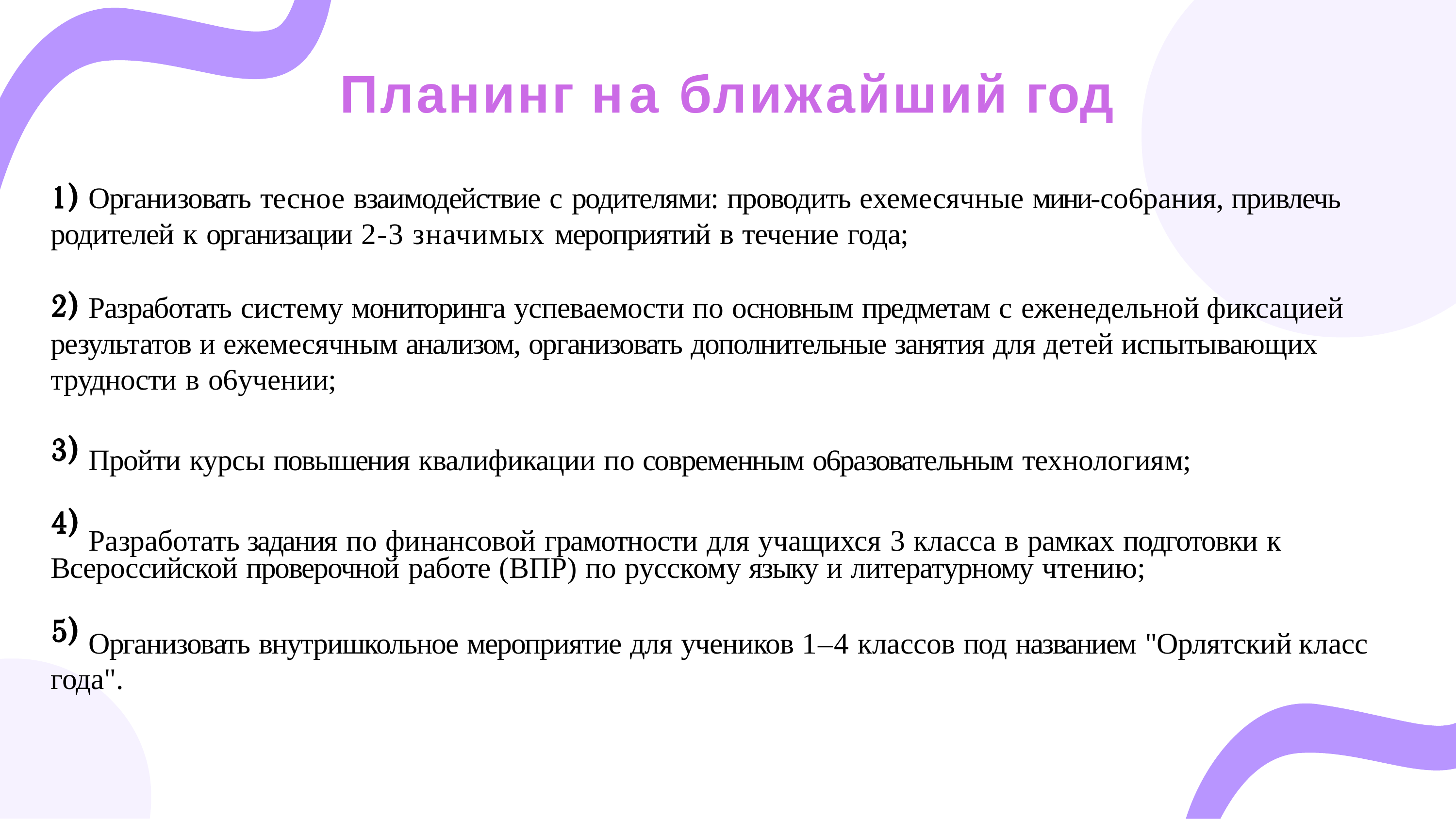

# Планинг на ближайший год
Организовать тесное взаимодействие с родителями: проводить ехемесячные мини-со6рания, привлечь родителей к организации 2-3 значимых мероприятий в течение года;

Pазработать систему мониторинга успеваемости по основным предметам с еженедельной фиксацией результатов и ежемесячным анализом, организовать дополнительные занятия для детей испытывающих трудности в о6учении;
Пройти курсы повышения квалификации по современным о6разовательным технологиям;
Разработать задания по финансовой грамотности для учащихся 3 класса в рамках подготовки к
Всероссийской проверочной работе (ВПP) по русскому языку и литературному чтению;

Организовать внутришкольное мероприятие для учеников 1–4 классов под названием "Орлятский класс года".